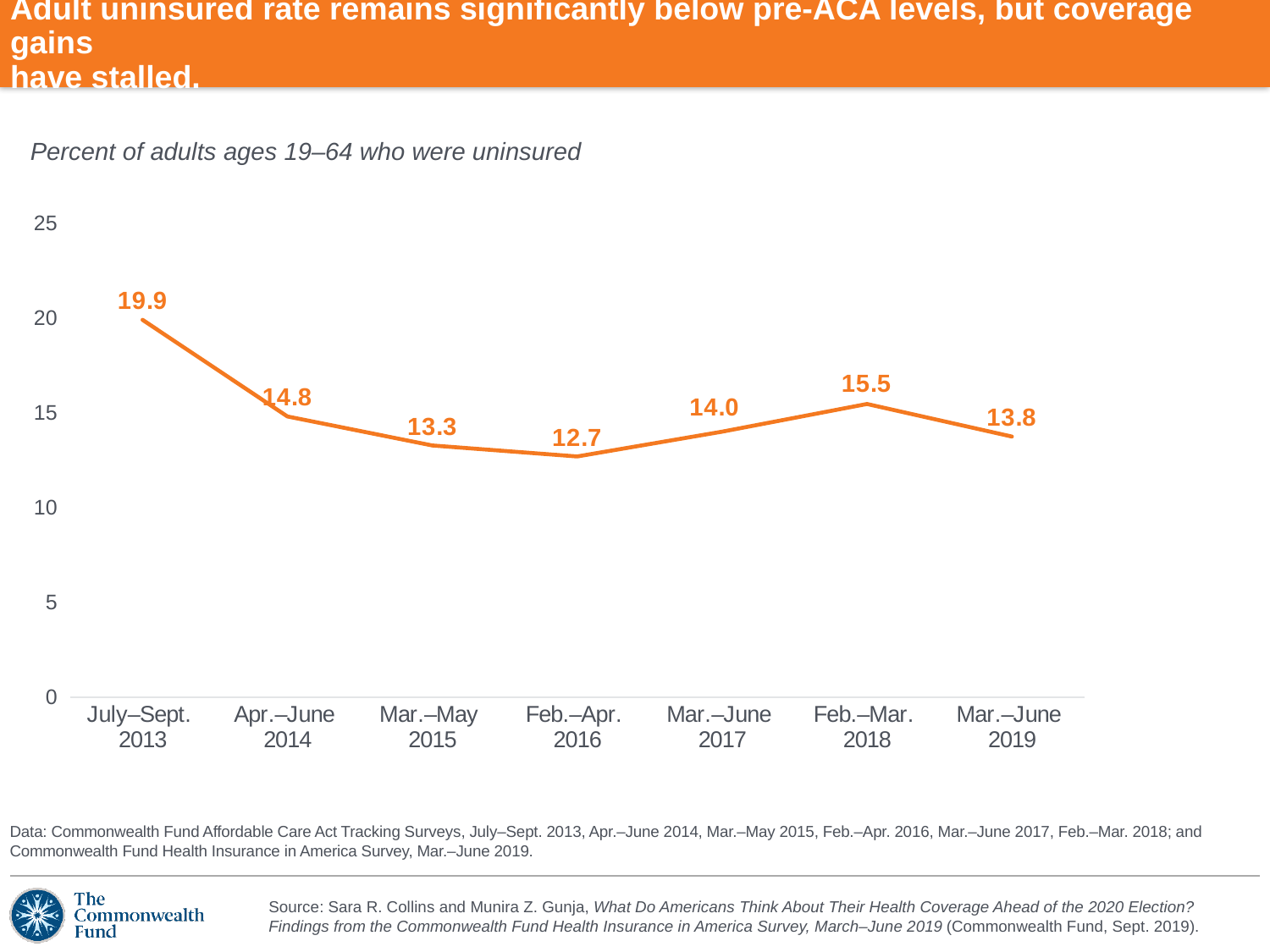

# Adult uninsured rate remains significantly below pre-ACA levels, but coverage gains have stalled.
Percent of adults ages 19–64 who were uninsured

### Chart

| Category | All adults |
|---|---|
| July–Sept.
2013 | 19.919999999999998 |
| Apr.–June
2014 | 14.82 |
| Mar.–May
2015 | 13.29 |
| Feb.–Apr.
2016 | 12.709999999999999 |
| Mar.–June
2017 | 14.02 |
| Feb.–Mar.
2018 | 15.479999999999999 |
| Mar.–June
2019 | 13.76 |
Data: Commonwealth Fund Affordable Care Act Tracking Surveys, July–Sept. 2013, Apr.–June 2014, Mar.–May 2015, Feb.–Apr. 2016, Mar.–June 2017, Feb.–Mar. 2018; and Commonwealth Fund Health Insurance in America Survey, Mar.–June 2019.